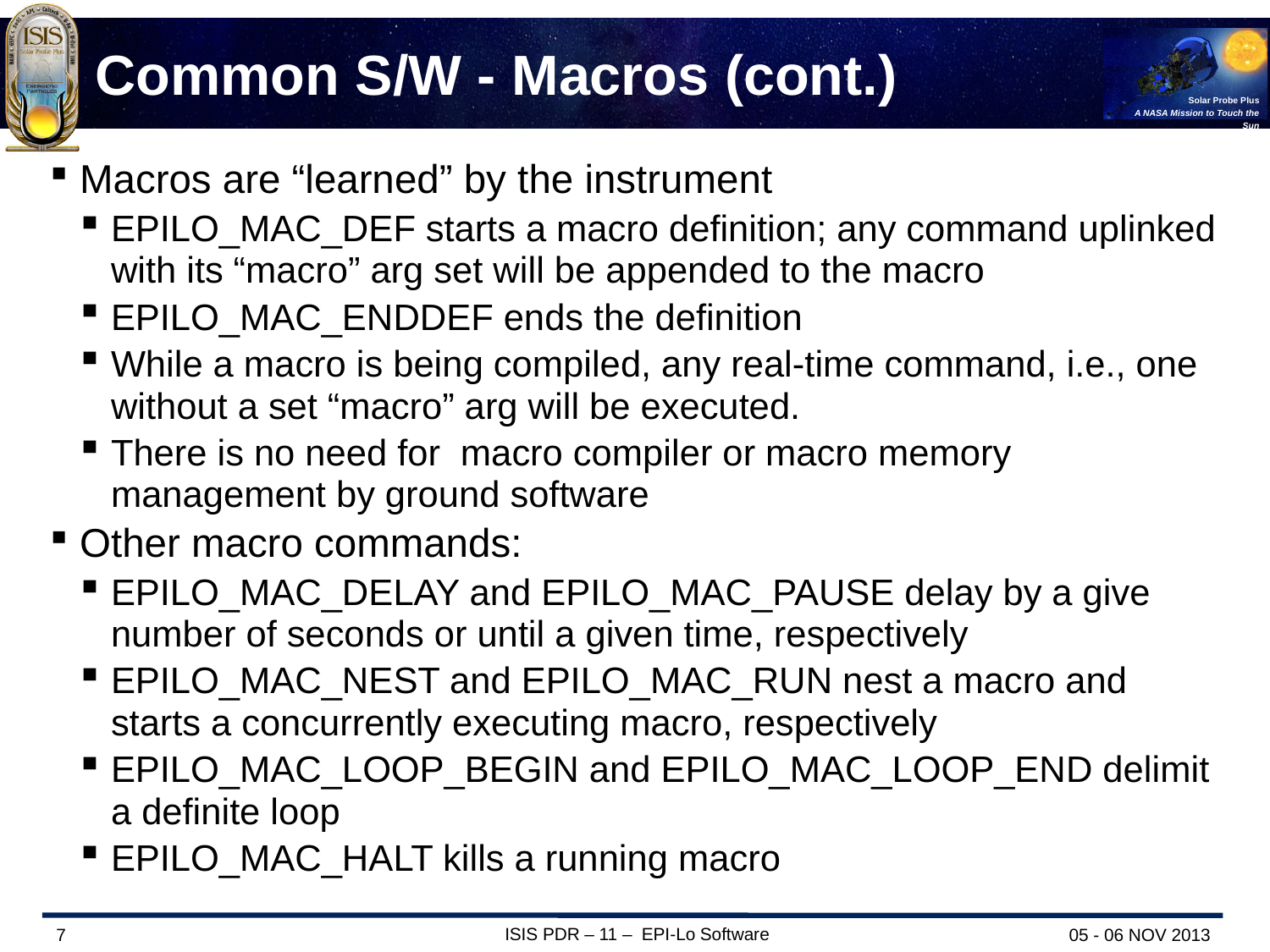

# Common S/W - Macros (cont.)
Macros are “learned” by the instrument
EPILO_MAC_DEF starts a macro definition; any command uplinked with its “macro” arg set will be appended to the macro
EPILO_MAC_ENDDEF ends the definition
While a macro is being compiled, any real-time command, i.e., one without a set “macro” arg will be executed.
There is no need for  macro compiler or macro memory management by ground software
Other macro commands:
EPILO_MAC_DELAY and EPILO_MAC_PAUSE delay by a give number of seconds or until a given time, respectively
EPILO_MAC_NEST and EPILO_MAC_RUN nest a macro and starts a concurrently executing macro, respectively
EPILO_MAC_LOOP_BEGIN and EPILO_MAC_LOOP_END delimit a definite loop
EPILO_MAC_HALT kills a running macro